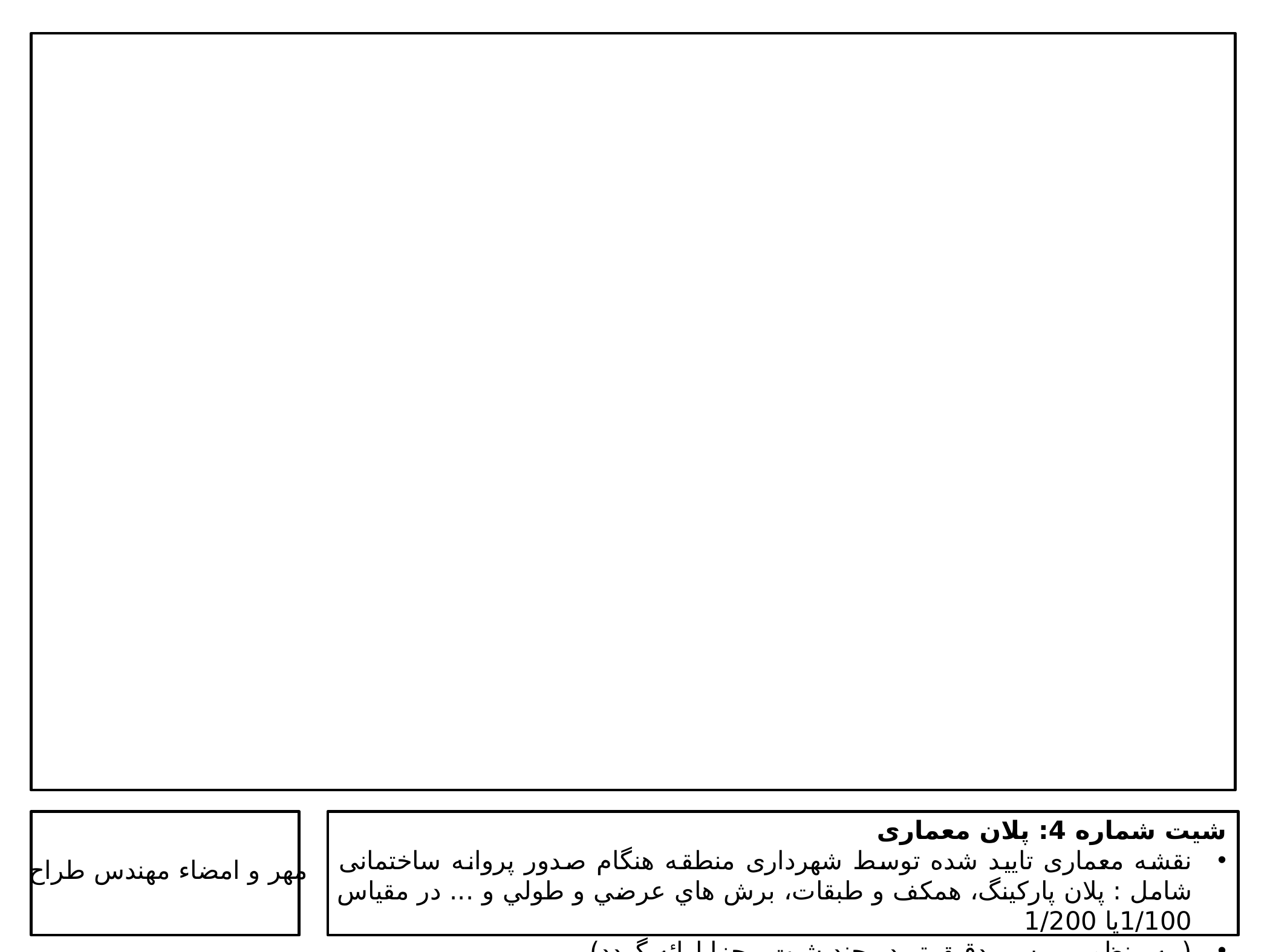

شیت شماره 4: پلان معماری
نقشه معماری تایید شده توسط شهرداری منطقه هنگام صدور پروانه ساختمانی شامل : پلان پارکینگ، همکف و طبقات، برش هاي عرضي و طولي و ... در مقیاس 1/100یا 1/200
( به منظور بررسی دقیق تر در چند شیت مجزا ارائه گردد)

مهر و امضاء مهندس طراح